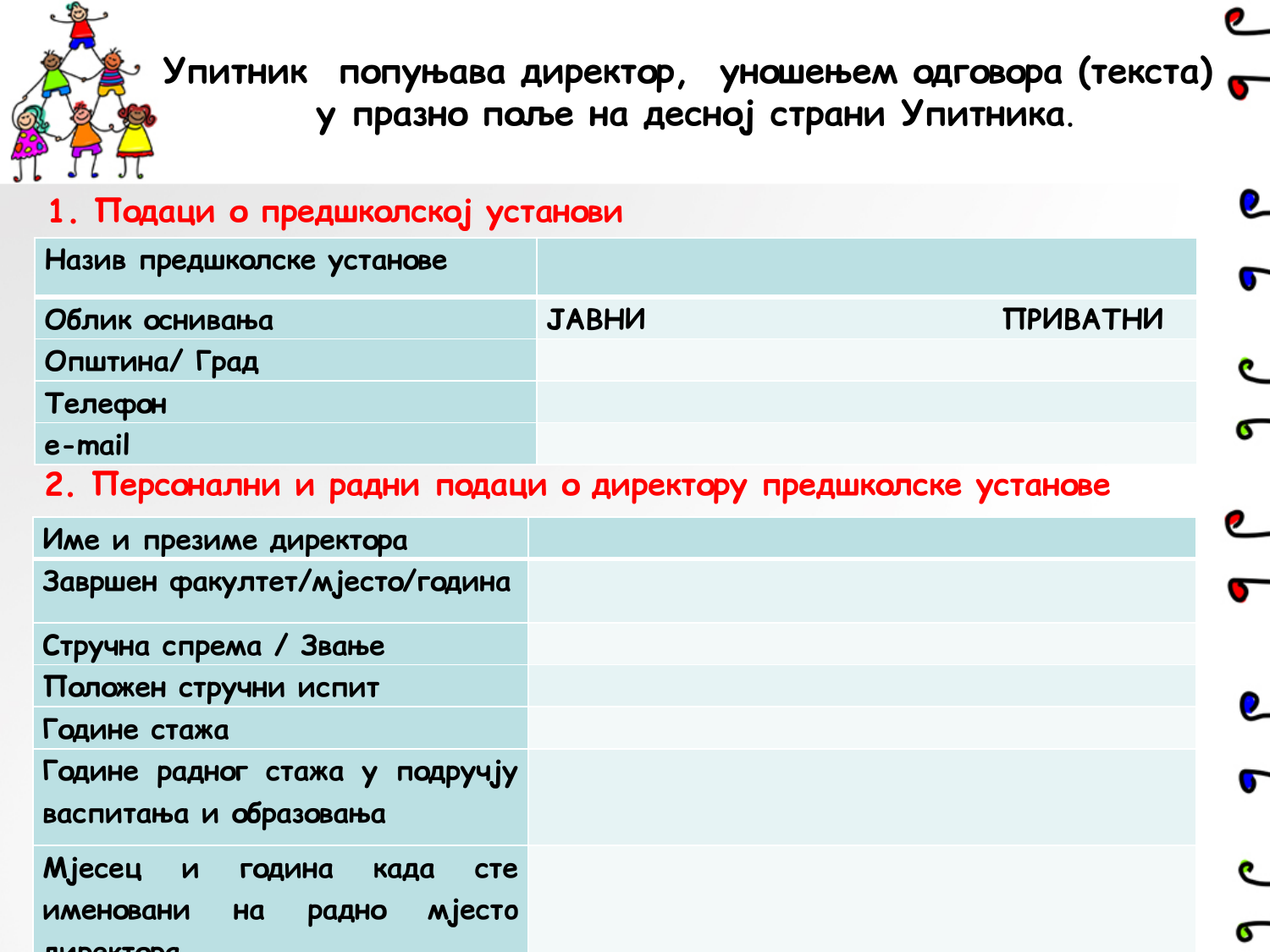

Упитник  попуњава директор,  уношењем одговора (текста)  у празно поље на десној страни Упитника.
1. Подаци о предшколској установи

| Назив предшколске установе |  |
| --- | --- |
| Облик оснивања | ЈАВНИ ПРИВАТНИ |
| Општина/ Град |  |
| Телефон |  |
| e-mail |  |

2. Персонални и радни подаци о директору предшколске установе
| Име и презиме директора |  |
| --- | --- |
| Завршен факултет/мјесто/година |  |
| Стручна спрема / Звање |  |
| Положен стручни испит |  |
| Године стажа |  |
| Године радног стажа у подручју васпитања и образовања |  |
| Мјесец и година када сте именовани на радно мјестo директора |  |